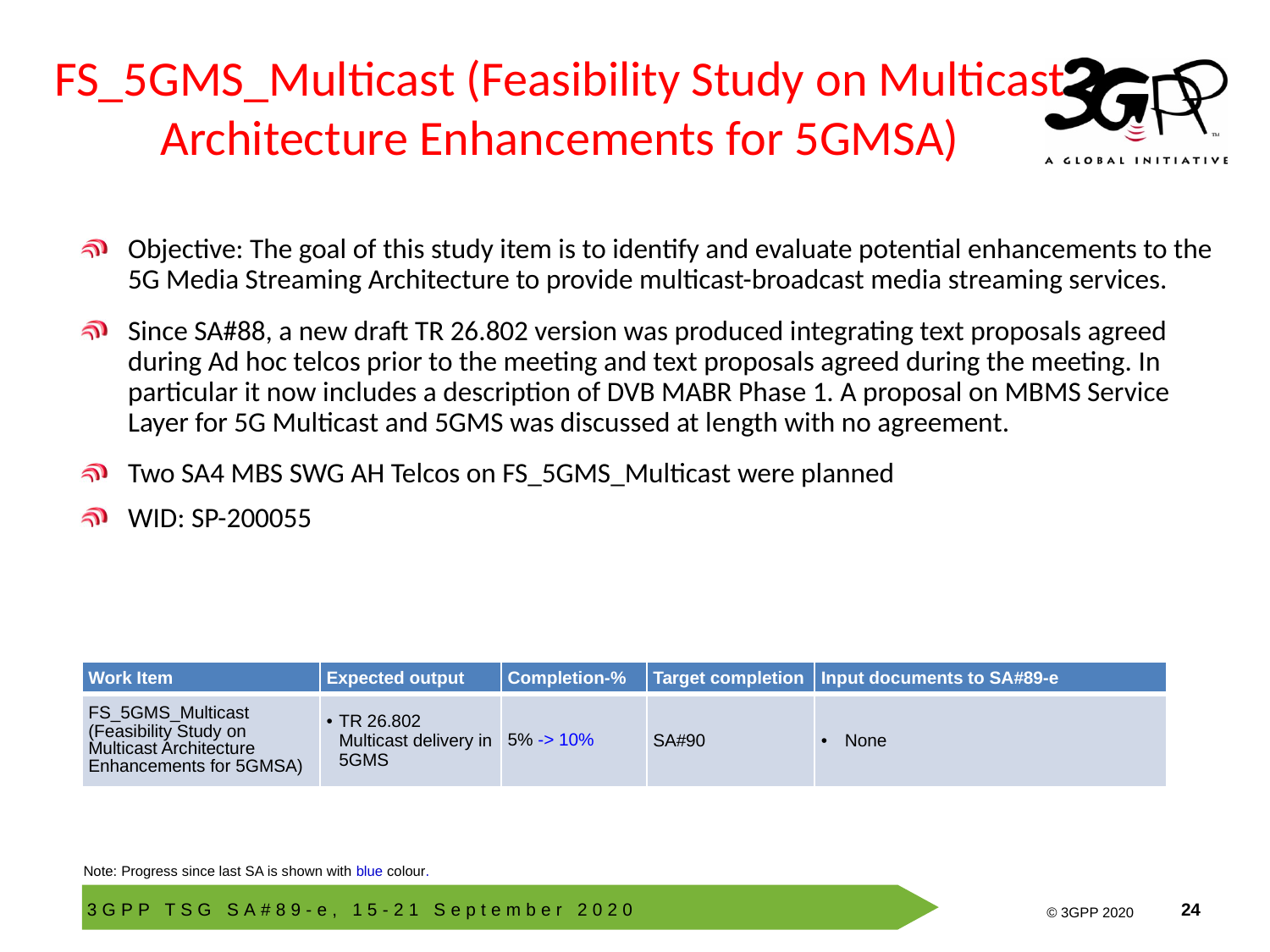

# FS_5GMS_Multicast (Feasibility Study on Multicast Architecture Enhancements for 5GMSA)
Objective: The goal of this study item is to identify and evaluate potential enhancements to the 5G Media Streaming Architecture to provide multicast-broadcast media streaming services.
Since SA#88, a new draft TR 26.802 version was produced integrating text proposals agreed during Ad hoc telcos prior to the meeting and text proposals agreed during the meeting. In particular it now includes a description of DVB MABR Phase 1. A proposal on MBMS Service Layer for 5G Multicast and 5GMS was discussed at length with no agreement.
Two SA4 MBS SWG AH Telcos on FS_5GMS_Multicast were planned
WID: SP-200055

| Work Item | Expected output | Completion-% | Target completion | Input documents to SA#89-e |
| --- | --- | --- | --- | --- |
| FS\_5GMS\_Multicast (Feasibility Study on Multicast Architecture Enhancements for 5GMSA) | TR 26.802 Multicast delivery in 5GMS | 5% -> 10% | SA#90 | None |
Note: Progress since last SA is shown with blue colour.